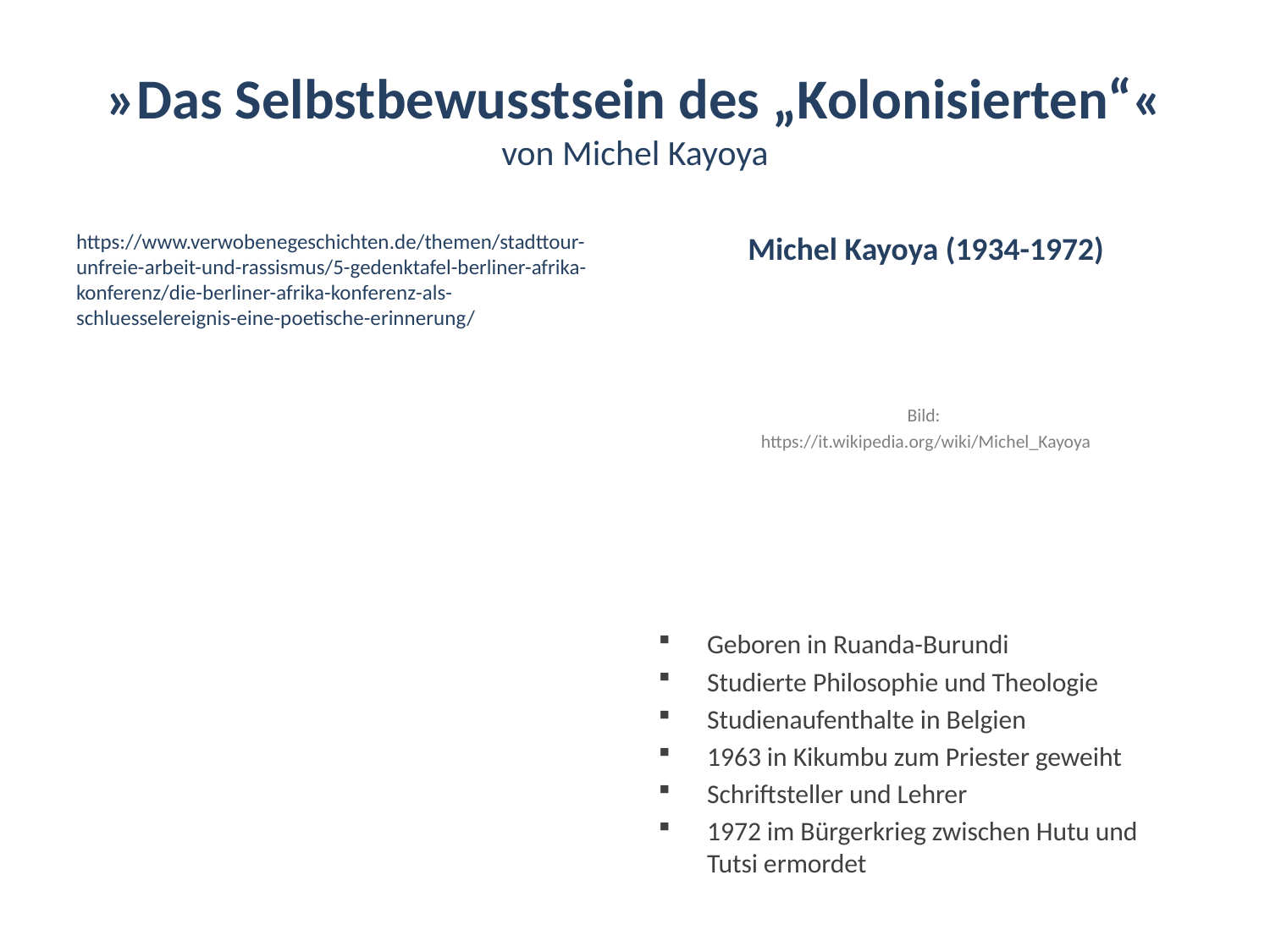

# »Das Selbstbewusstsein des „Kolonisierten“« von Michel Kayoya
https://www.verwobenegeschichten.de/themen/stadttour-unfreie-arbeit-und-rassismus/5-gedenktafel-berliner-afrika-konferenz/die-berliner-afrika-konferenz-als-schluesselereignis-eine-poetische-erinnerung/
Michel Kayoya (1934-1972)

Bild:
https://it.wikipedia.org/wiki/Michel_Kayoya

Geboren in Ruanda-Burundi
Studierte Philosophie und Theologie
Studienaufenthalte in Belgien
1963 in Kikumbu zum Priester geweiht
Schriftsteller und Lehrer
1972 im Bürgerkrieg zwischen Hutu und Tutsi ermordet